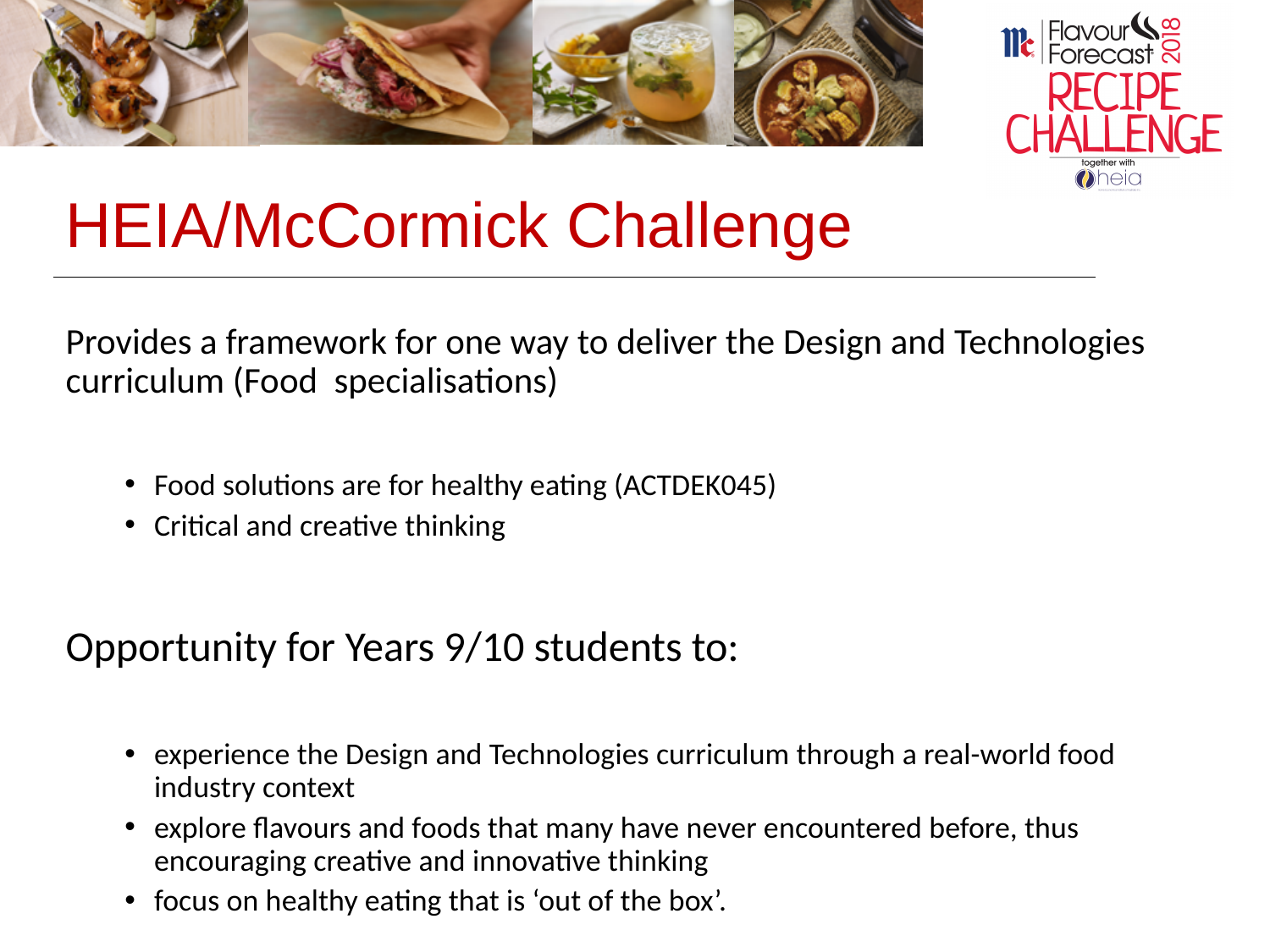

# HEIA/McCormick Challenge
Provides a framework for one way to deliver the Design and Technologies curriculum (Food  specialisations)

Food solutions are for healthy eating (ACTDEK045)
Critical and creative thinking

Opportunity for Years 9/10 students to:

experience the Design and Technologies curriculum through a real-world food industry context
explore flavours and foods that many have never encountered before, thus encouraging creative and innovative thinking
focus on healthy eating that is ‘out of the box’.